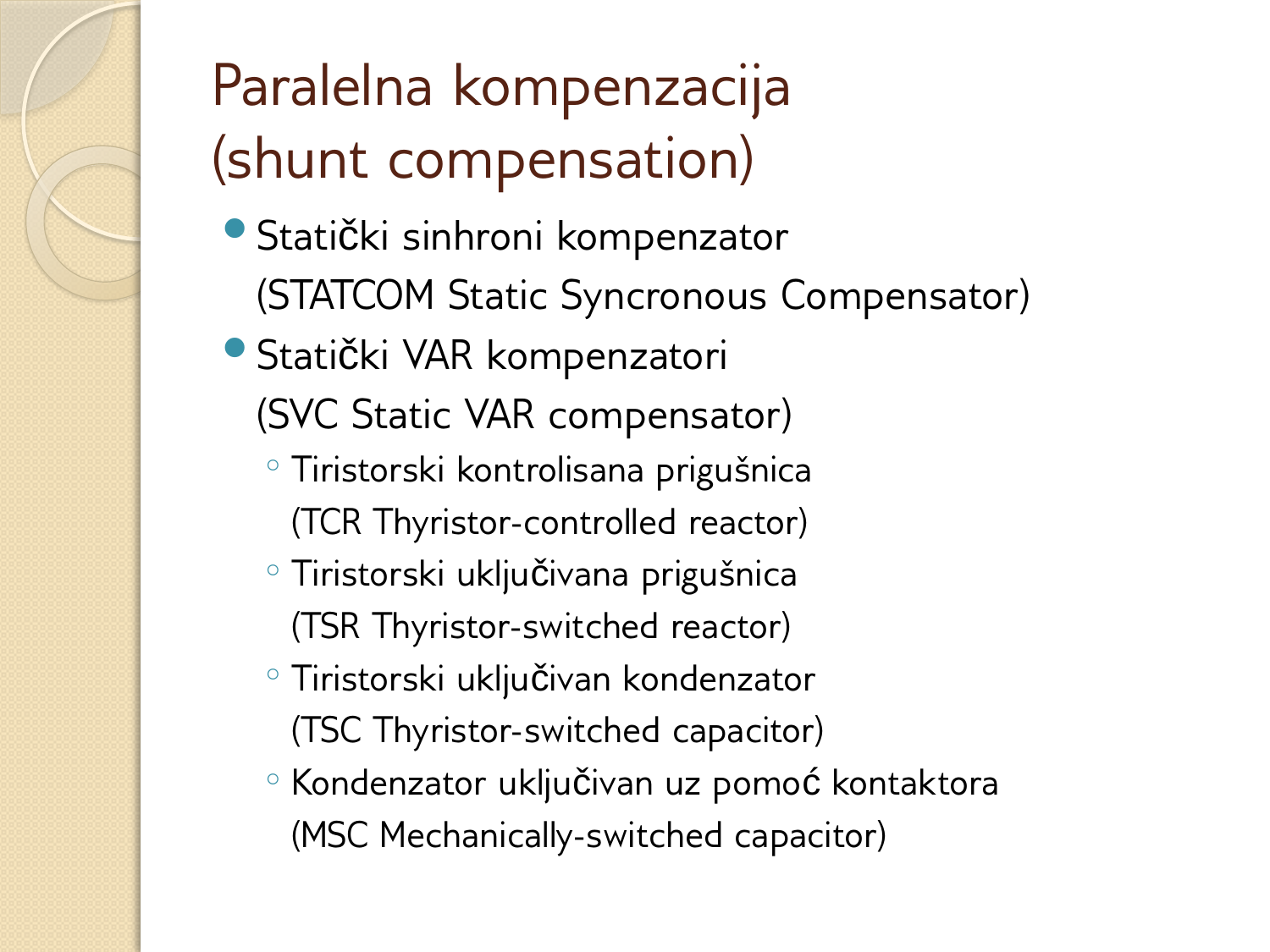

# Paralelna kompenzacija (shunt compensation)
Statički sinhroni kompenzator
	(STATCOM Static Syncronous Compensator)
Statički VAR kompenzatori
	(SVC Static VAR compensator)
Tiristorski kontrolisana prigušnica
	(TCR Thyristor-controlled reactor)
Tiristorski uključivana prigušnica
	(TSR Thyristor-switched reactor)
Tiristorski uključivan kondenzator
	(TSC Thyristor-switched capacitor)
Kondenzator uključivan uz pomoć kontaktora
	(MSC Mechanically-switched capacitor)